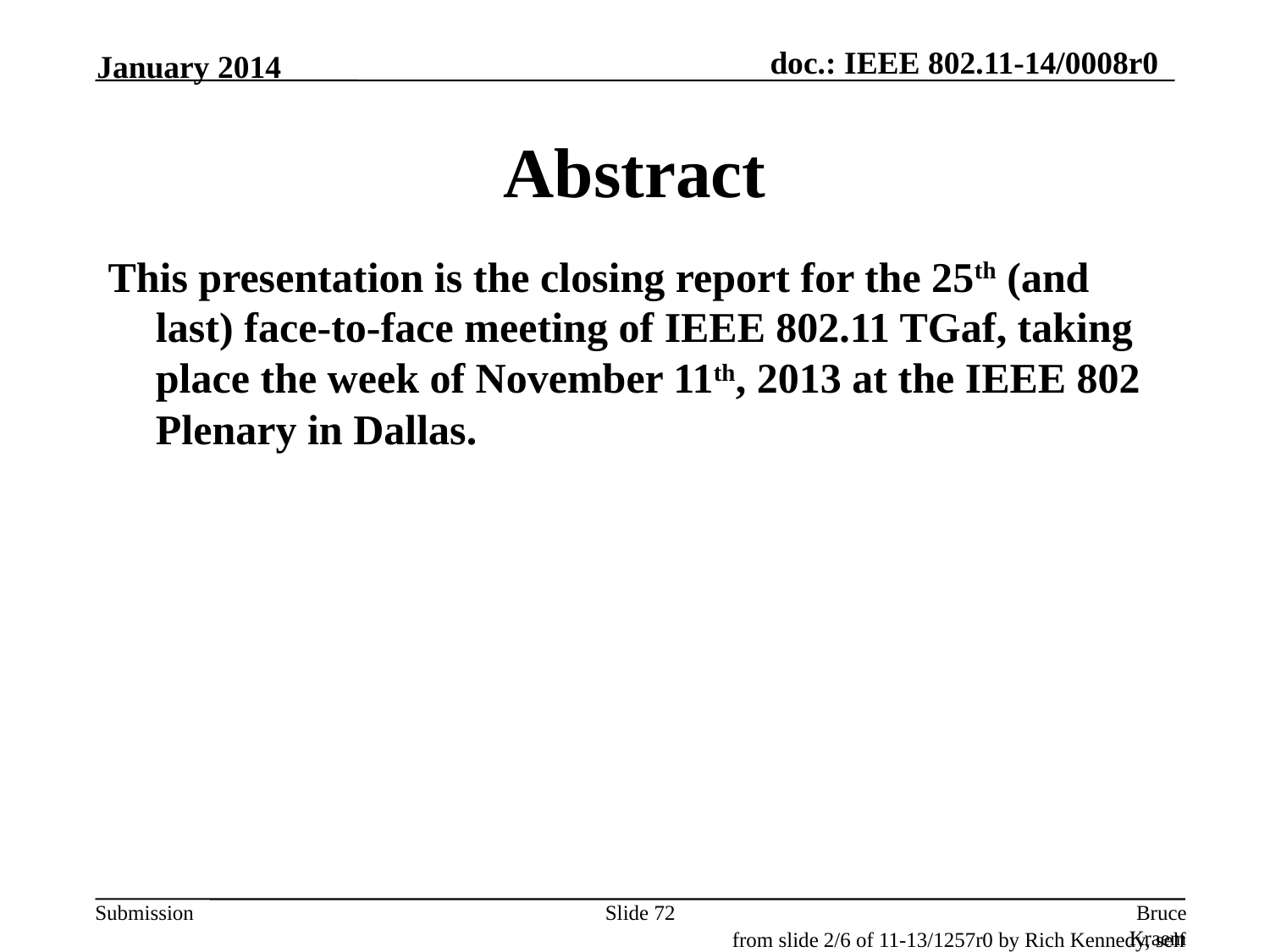

January 2014
# Abstract
This presentation is the closing report for the 25th (and last) face-to-face meeting of IEEE 802.11 TGaf, taking place the week of November 11th, 2013 at the IEEE 802 Plenary in Dallas.
Slide 72
Bruce Kraemer, Marvell
from slide 2/6 of 11-13/1257r0 by Rich Kennedy, self